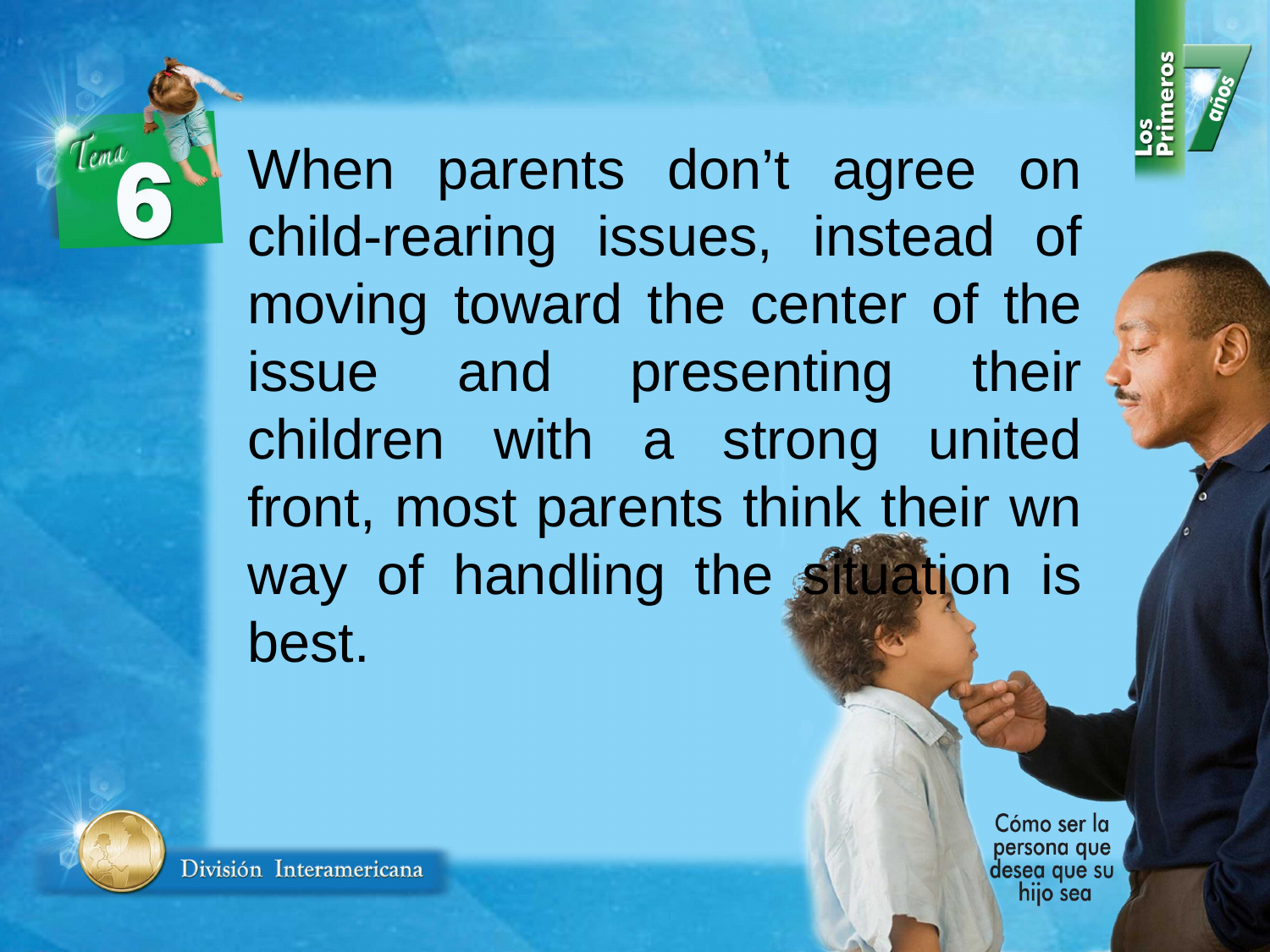

When parents don’t agree on child-rearing issues, instead of moving toward the center of the issue and presenting their children with a strong united front, most parents think their wn way of handling the situation is best.